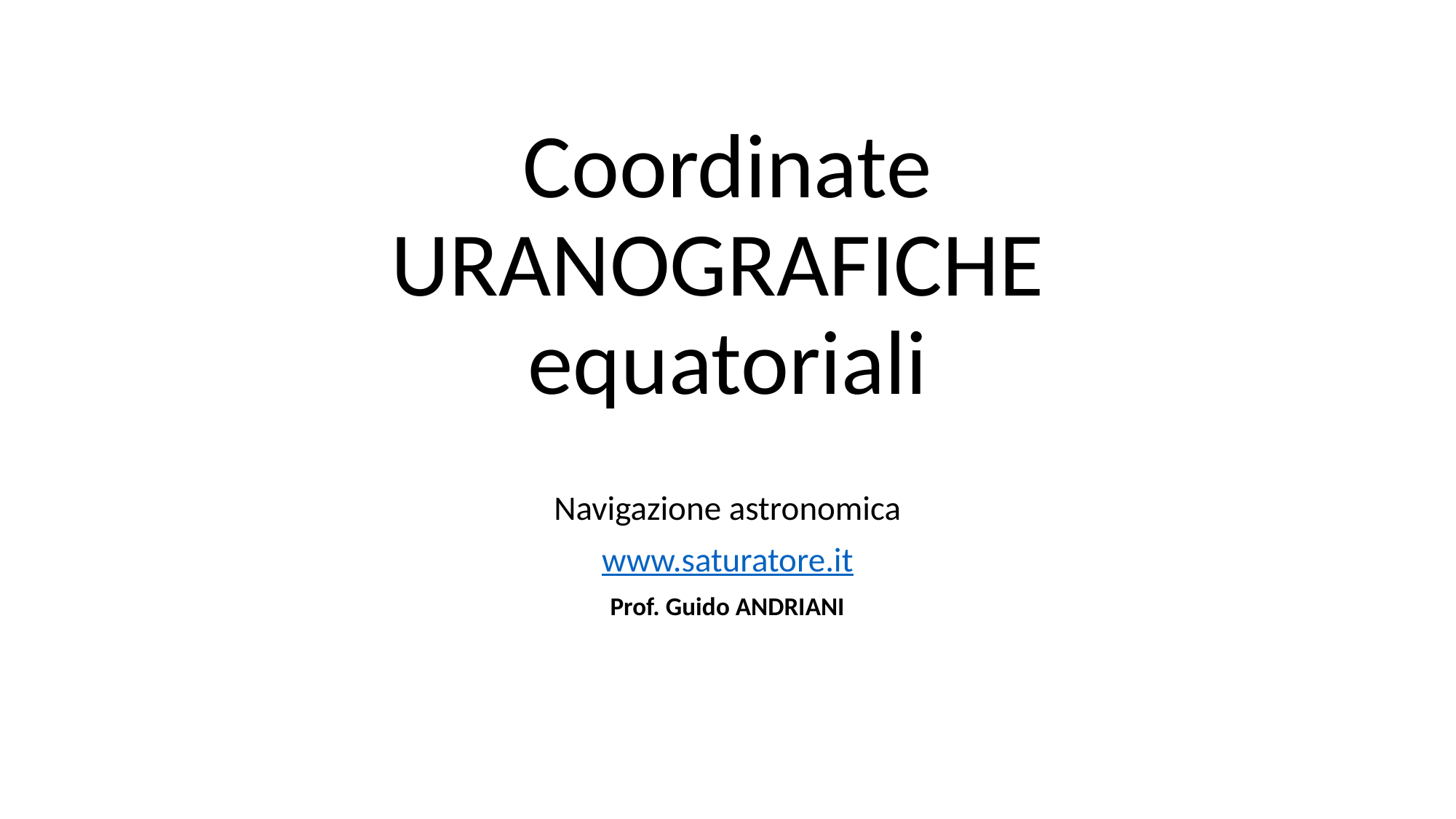

# Coordinate URANOGRAFICHE equatoriali

Navigazione astronomica
www.saturatore.it
Prof. Guido ANDRIANI